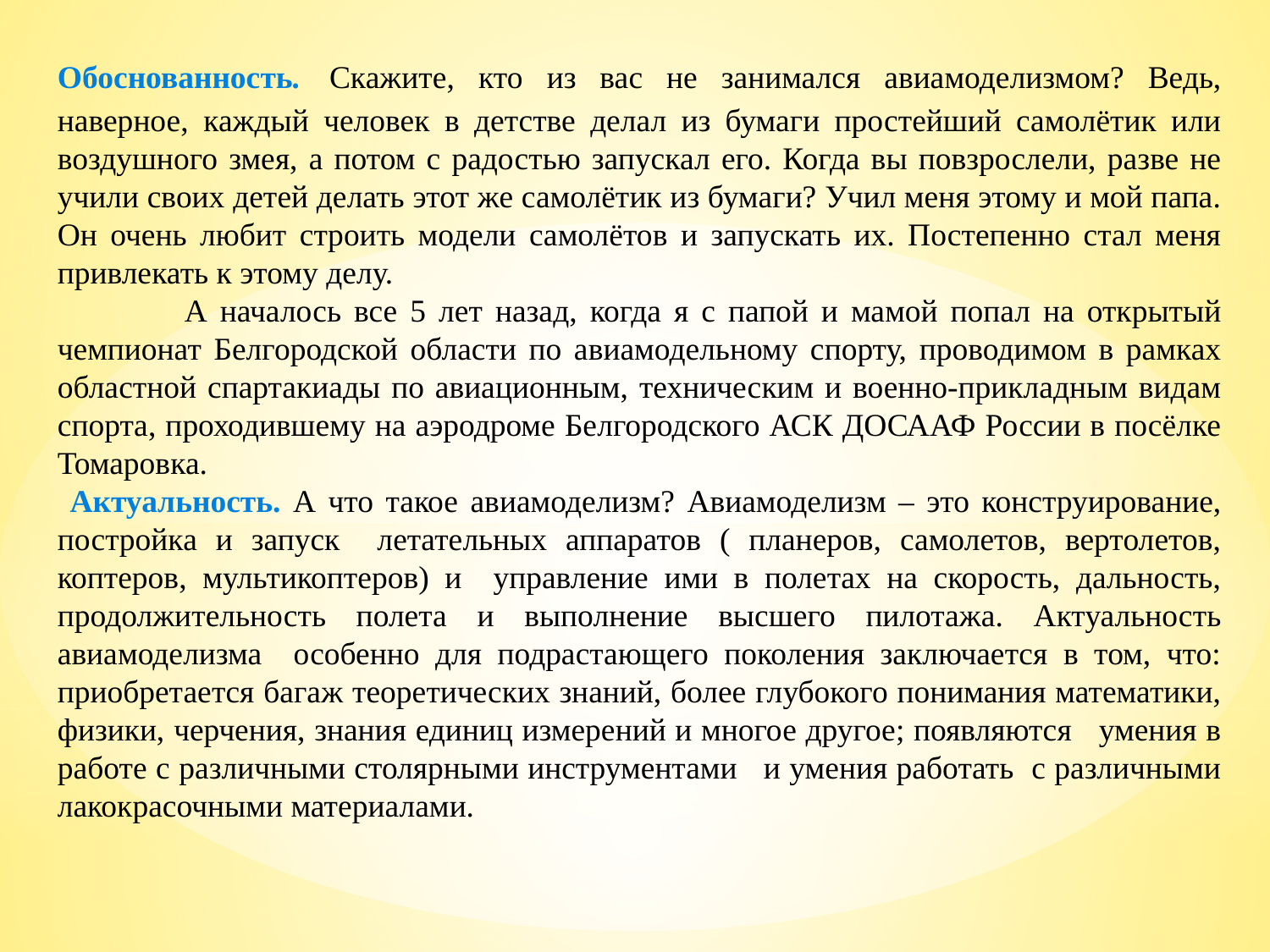

Обоснованность. Скажите, кто из вас не занимался авиамоделизмом? Ведь, наверное, каждый человек в детстве делал из бумаги простейший самолётик или воздушного змея, а потом с радостью запускал его. Когда вы повзрослели, разве не учили своих детей делать этот же самолётик из бумаги? Учил меня этому и мой папа. Он очень любит строить модели самолётов и запускать их. Постепенно стал меня привлекать к этому делу.
	А началось все 5 лет назад, когда я с папой и мамой попал на открытый чемпионат Белгородской области по авиамодельному спорту, проводимом в рамках областной спартакиады по авиационным, техническим и военно-прикладным видам спорта, проходившему на аэродроме Белгородского АСК ДОСААФ России в посёлке Томаровка.
 Актуальность. А что такое авиамоделизм? Авиамоделизм – это конструирование, постройка и запуск  летательных аппаратов ( планеров, самолетов, вертолетов, коптеров, мультикоптеров) и  управление ими в полетах на скорость, дальность, продолжительность полета и выполнение высшего пилотажа. Актуальность авиамоделизма  особенно для подрастающего поколения заключается в том, что: приобретается багаж теоретических знаний, более глубокого понимания математики, физики, черчения, знания единиц измерений и многое другое; появляются   умения в работе с различными столярными инструментами   и умения работать  с различными лакокрасочными материалами.